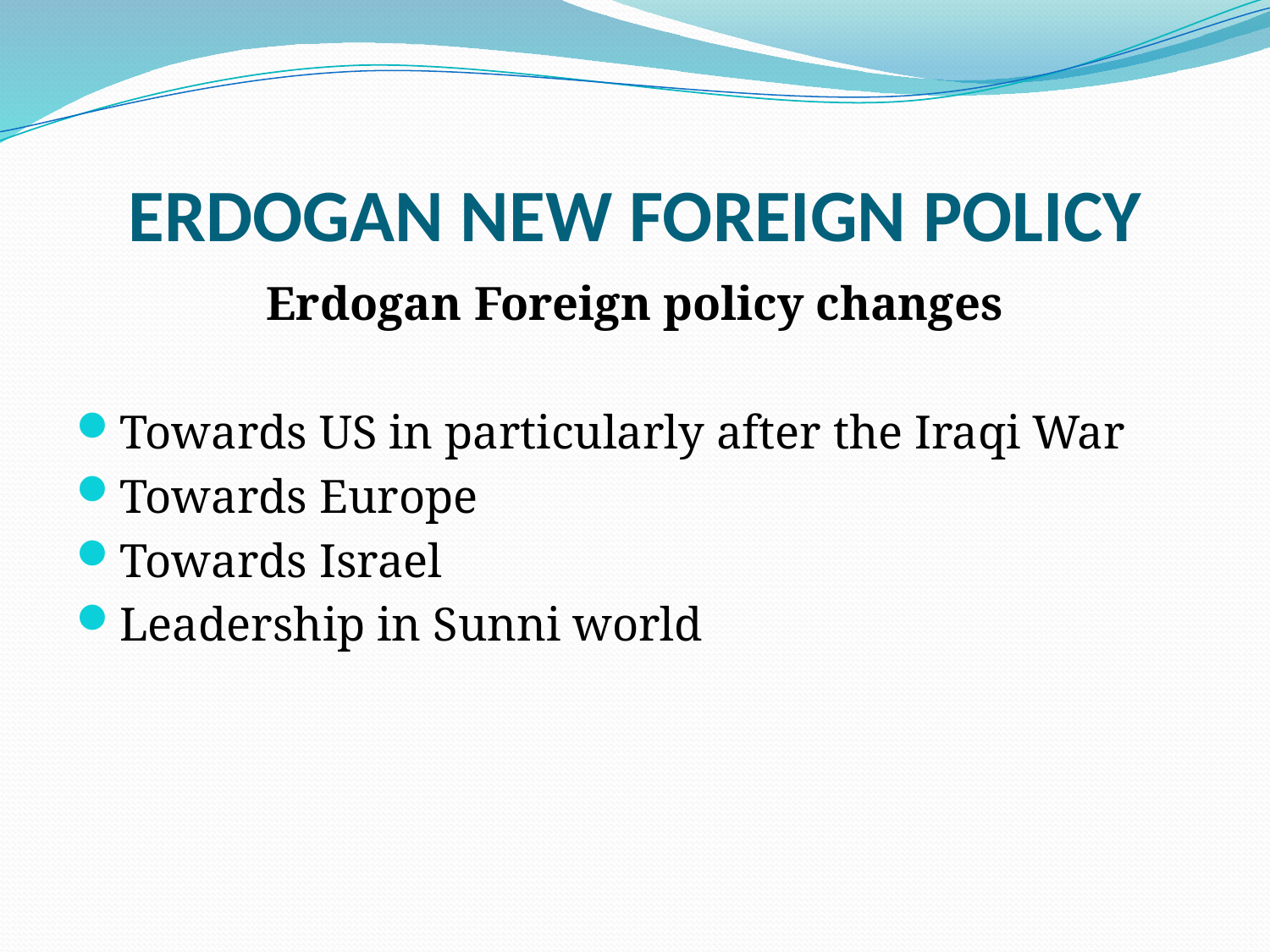

# ERDOGAN NEW FOREIGN POLICY
Erdogan Foreign policy changes

Towards US in particularly after the Iraqi War
Towards Europe
Towards Israel
Leadership in Sunni world